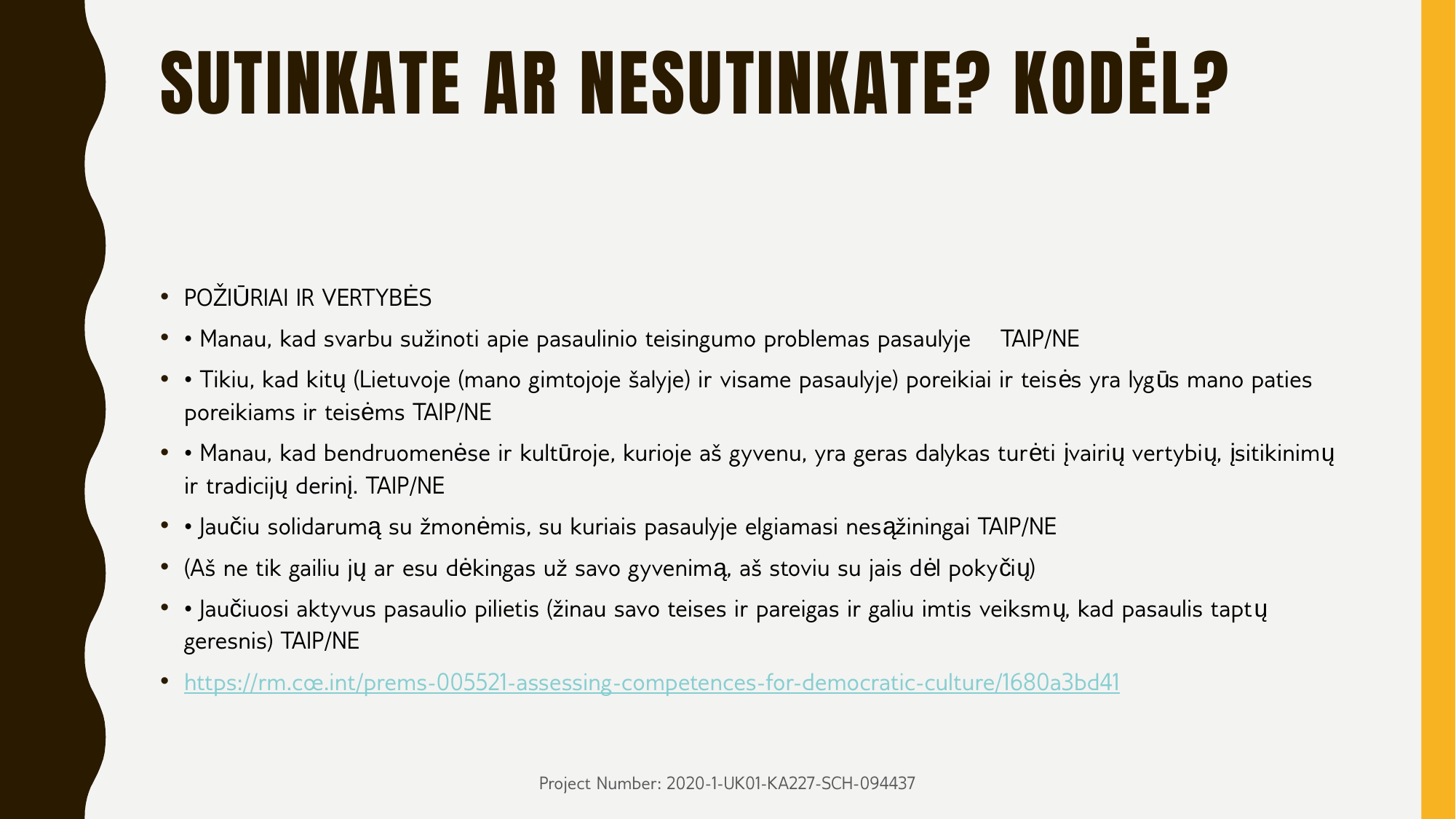

# Sutinkate ar nesutinkate? Kodėl?
POŽIŪRIAI IR VERTYBĖS
• Manau, kad svarbu sužinoti apie pasaulinio teisingumo problemas pasaulyje    TAIP/NE
• Tikiu, kad kitų (Lietuvoje (mano gimtojoje šalyje) ir visame pasaulyje) poreikiai ir teisės yra lygūs mano paties poreikiams ir teisėms TAIP/NE
• Manau, kad bendruomenėse ir kultūroje, kurioje aš gyvenu, yra geras dalykas turėti įvairių vertybių, įsitikinimų ir tradicijų derinį. TAIP/NE
• Jaučiu solidarumą su žmonėmis, su kuriais pasaulyje elgiamasi nesąžiningai TAIP/NE
(Aš ne tik gailiu jų ar esu dėkingas už savo gyvenimą, aš stoviu su jais dėl pokyčių)
• Jaučiuosi aktyvus pasaulio pilietis (žinau savo teises ir pareigas ir galiu imtis veiksmų, kad pasaulis taptų geresnis) TAIP/NE
https://rm.coe.int/prems-005521-assessing-competences-for-democratic-culture/1680a3bd41

Project Number: 2020-1-UK01-KA227-SCH-094437